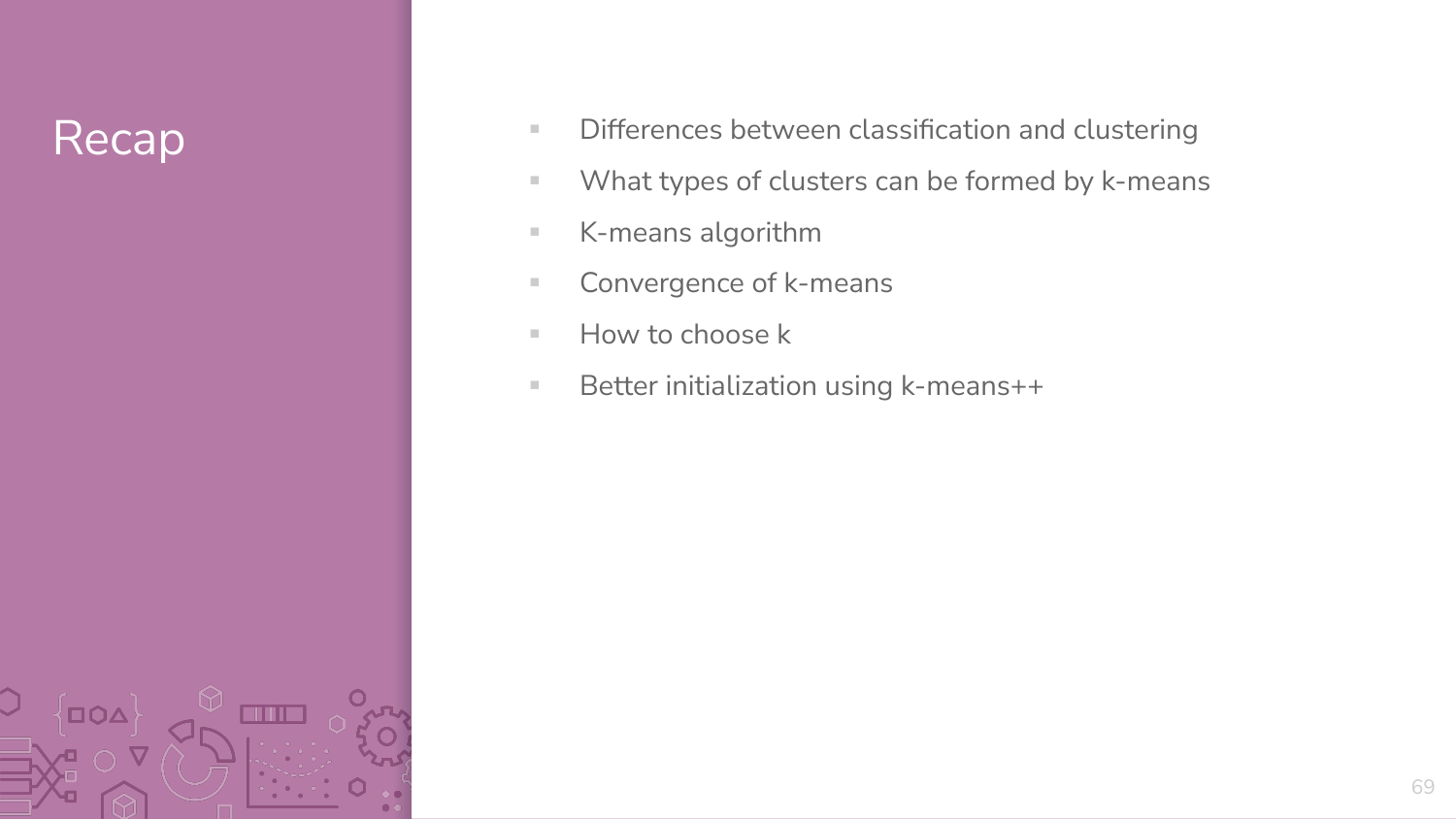

# Recap
Differences between classification and clustering
What types of clusters can be formed by k-means
K-means algorithm
Convergence of k-means
How to choose k
Better initialization using k-means++
69